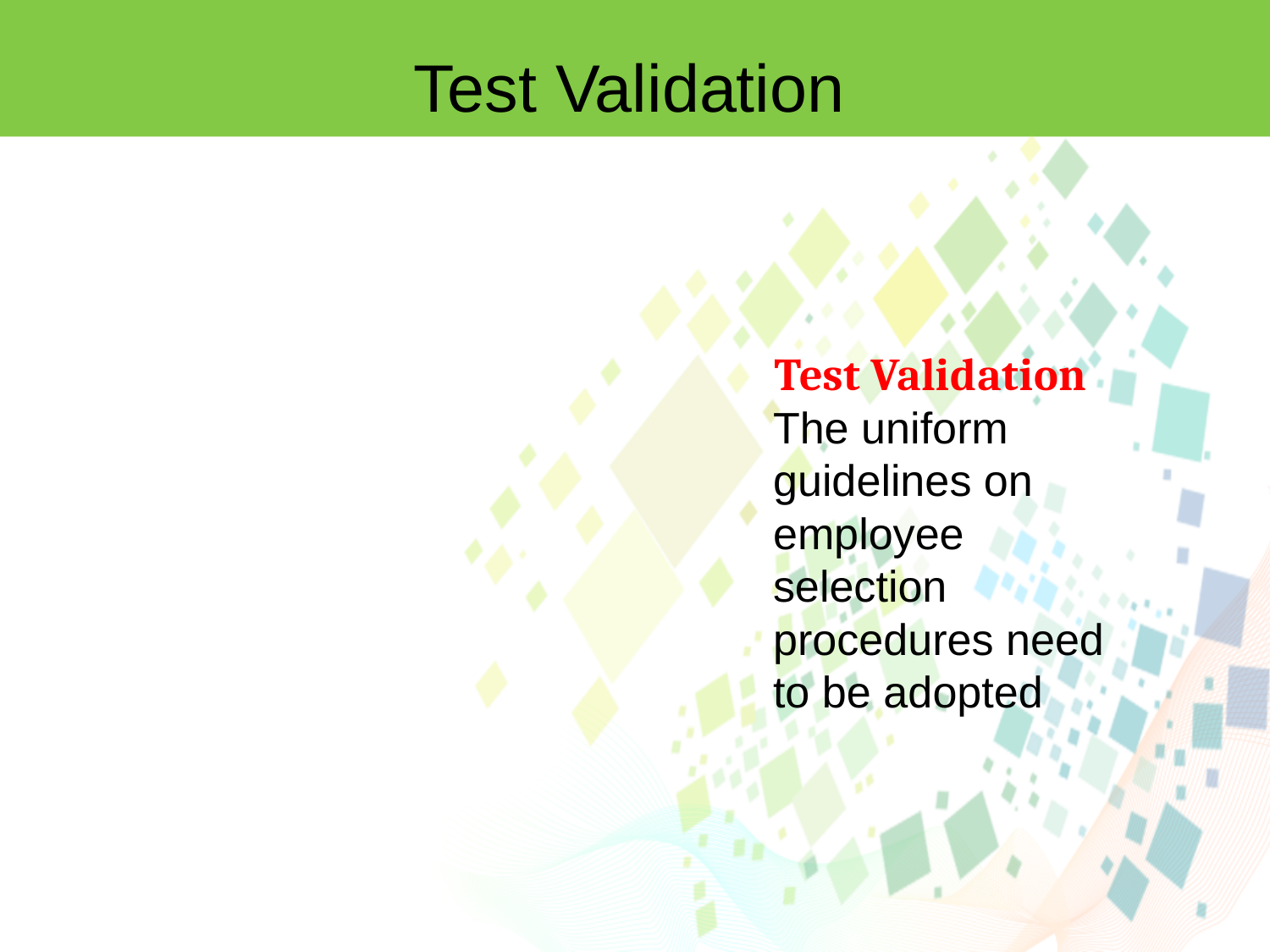

Test Validation
Test Validation
The uniform guidelines on employee selection procedures need to be adopted